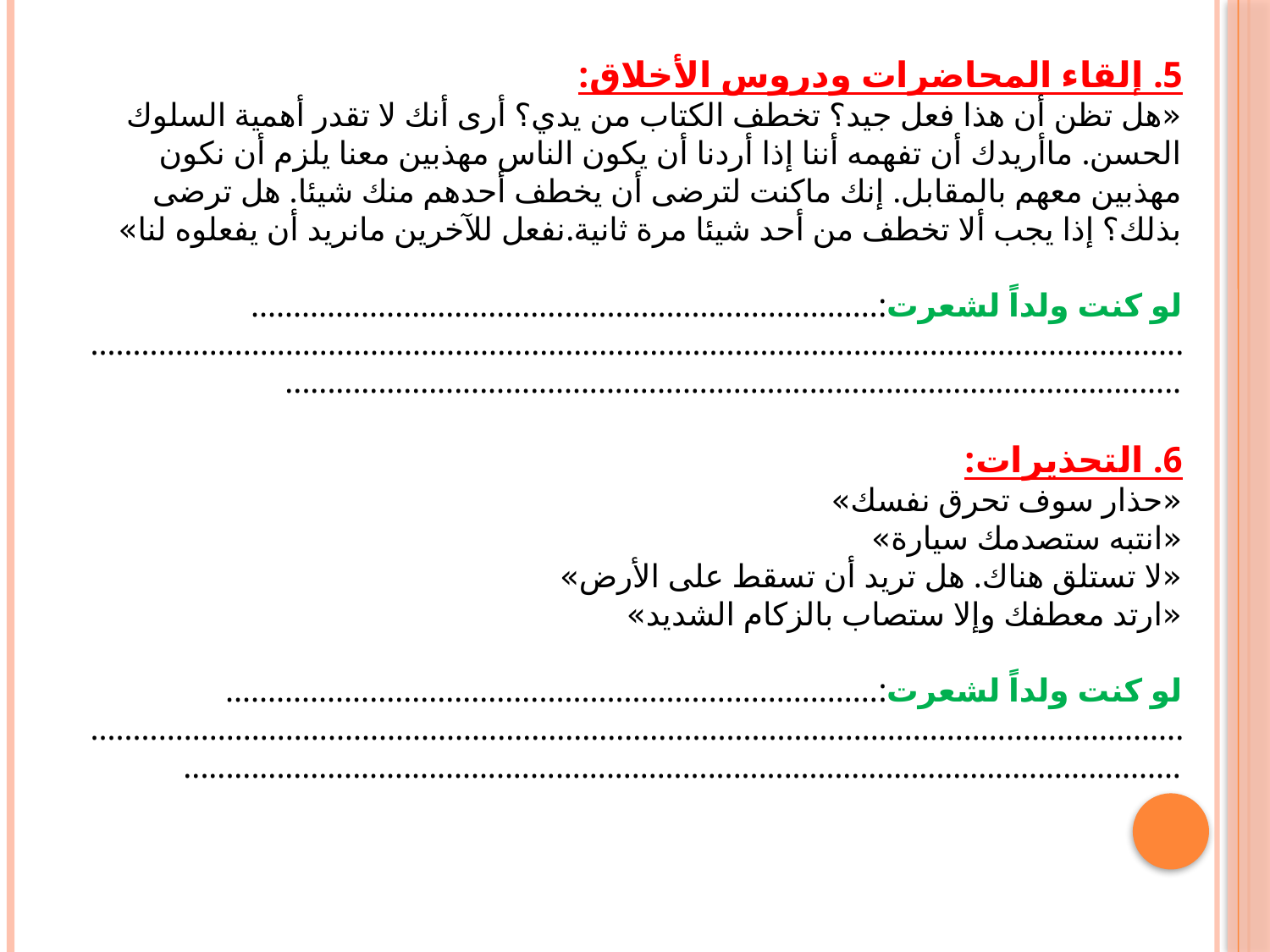

5. إلقاء المحاضرات ودروس الأخلاق:
«هل تظن أن هذا فعل جيد؟ تخطف الكتاب من يدي؟ أرى أنك لا تقدر أهمية السلوك الحسن. ماأريدك أن تفهمه أننا إذا أردنا أن يكون الناس مهذبين معنا يلزم أن نكون مهذبين معهم بالمقابل. إنك ماكنت لترضى أن يخطف أحدهم منك شيئا. هل ترضى بذلك؟ إذا يجب ألا تخطف من أحد شيئا مرة ثانية.نفعل للآخرين مانريد أن يفعلوه لنا»

لو كنت ولداً لشعرت:..........................................................................
...........................................................................................................................................................................................................................................

6. التحذيرات:
«حذار سوف تحرق نفسك»
«انتبه ستصدمك سيارة»
«لا تستلق هناك. هل تريد أن تسقط على الأرض»
«ارتد معطفك وإلا ستصاب بالزكام الشديد»

لو كنت ولداً لشعرت:.............................................................................
.......................................................................................................................................................................................................................................................